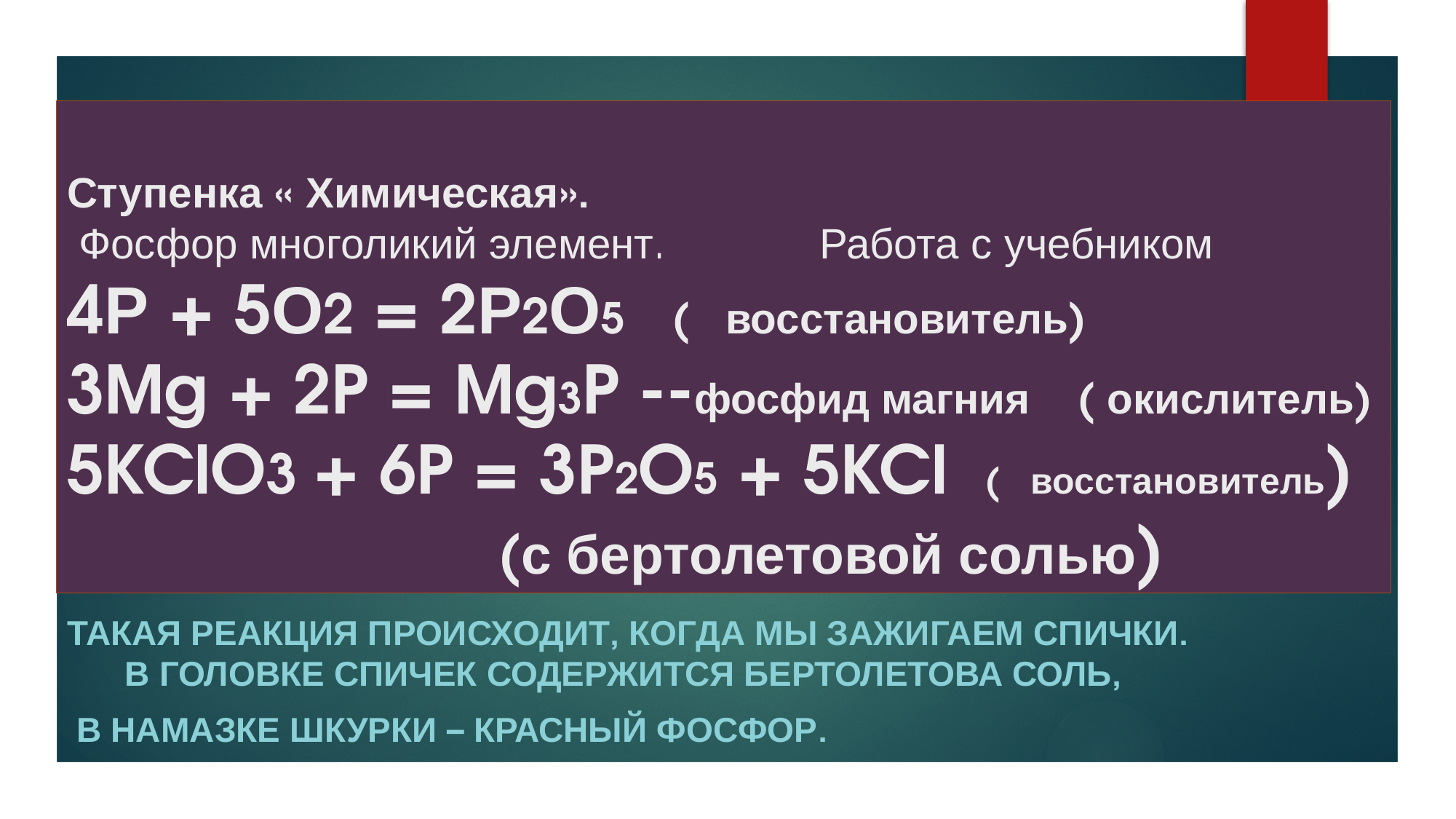

# Ступенка « Химическая».  Фосфор многоликий элемент.             Работа с учебником 4Р + 5О2 = 2Р2О5    (   восстановитель) 3Mg + 2P = Mg3P --фосфид магния    ( окислитель) 5KClO3 + 6P = 3P2O5 + 5KCl  (   восстановитель) (с бертолетовой солью)
Такая реакция происходит, когда мы зажигаем спички.                          В головке спичек содержится бертолетова соль,
 в намазке шкурки – красный фосфор.